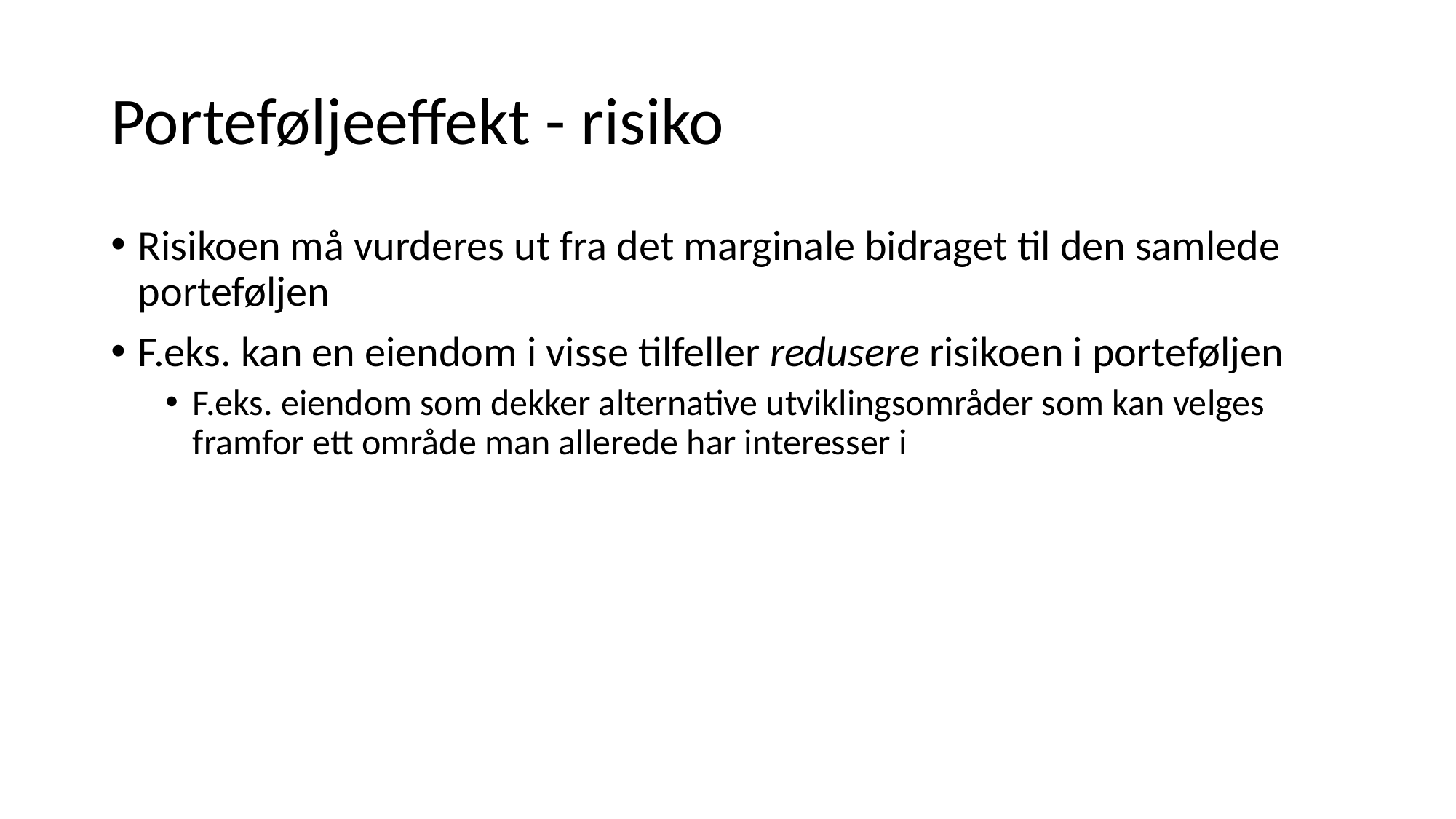

# Porteføljeeffekt - risiko
Risikoen må vurderes ut fra det marginale bidraget til den samlede porteføljen
F.eks. kan en eiendom i visse tilfeller redusere risikoen i porteføljen
F.eks. eiendom som dekker alternative utviklingsområder som kan velges framfor ett område man allerede har interesser i